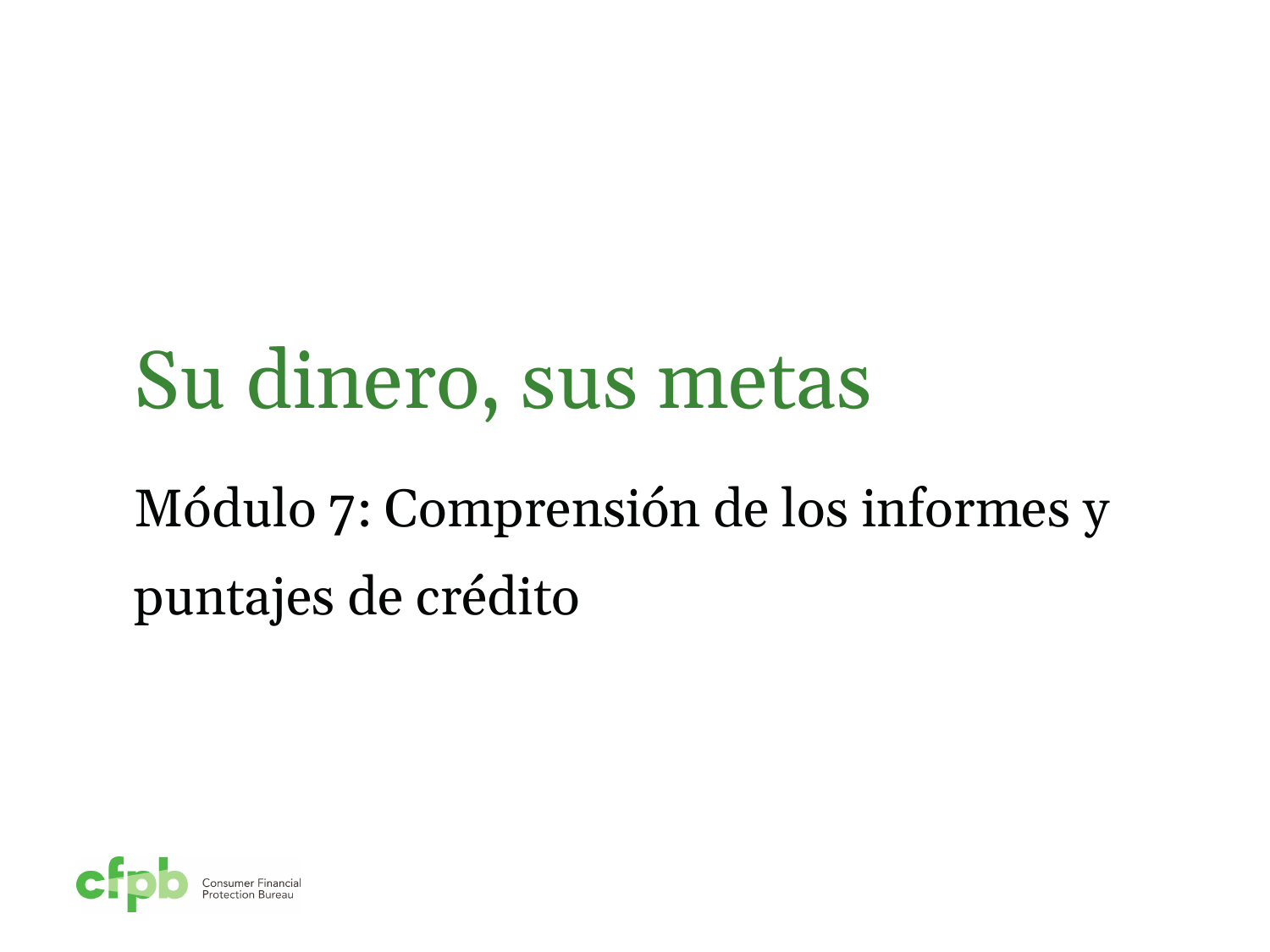

# Su dinero, sus metas
Módulo 7: Comprensión de los informes y puntajes de crédito